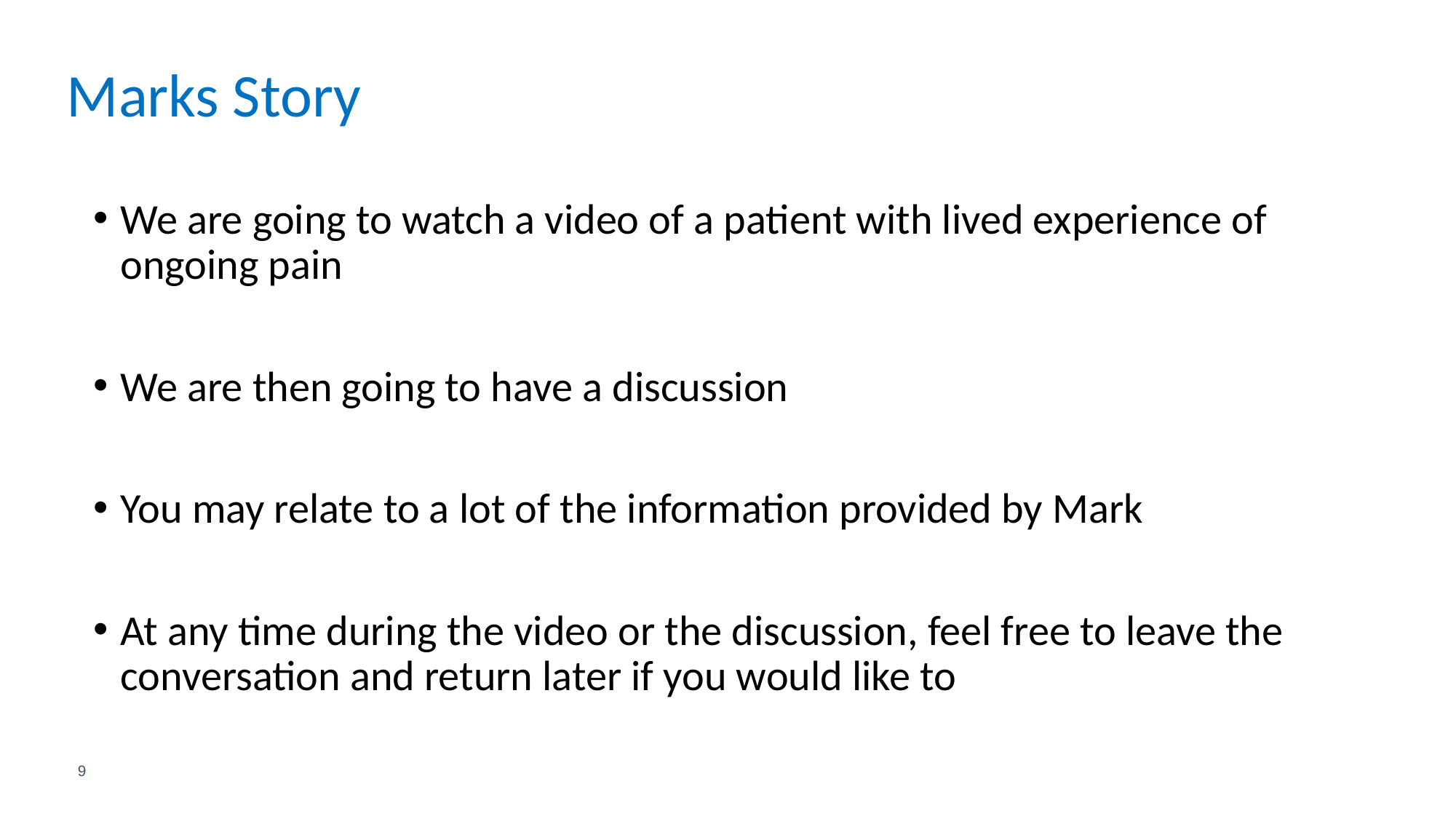

# Marks Story
We are going to watch a video of a patient with lived experience of ongoing pain

We are then going to have a discussion

You may relate to a lot of the information provided by Mark

At any time during the video or the discussion, feel free to leave the conversation and return later if you would like to

9